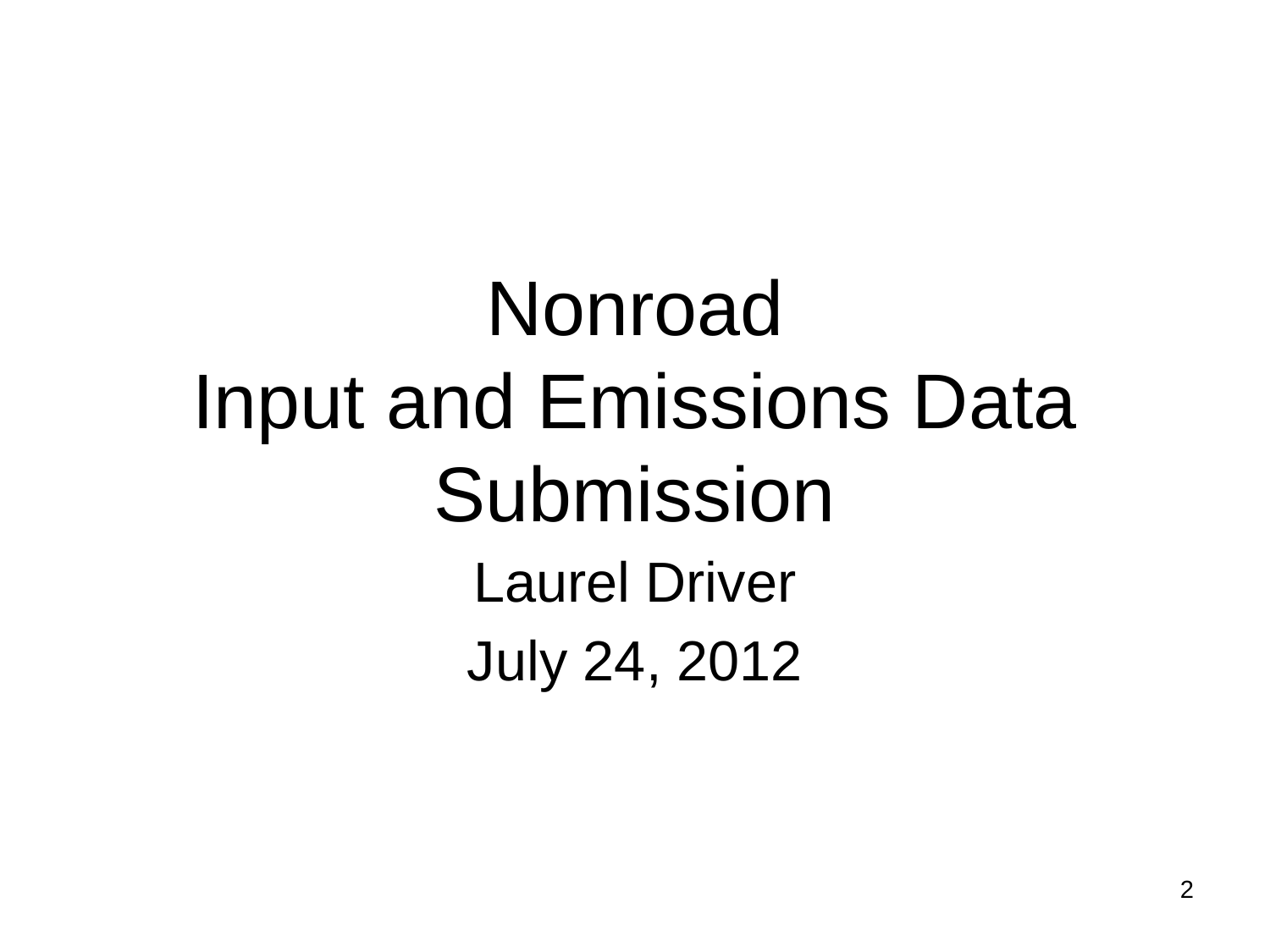

# Nonroad Input and Emissions Data Submission
Laurel Driver
July 24, 2012

2